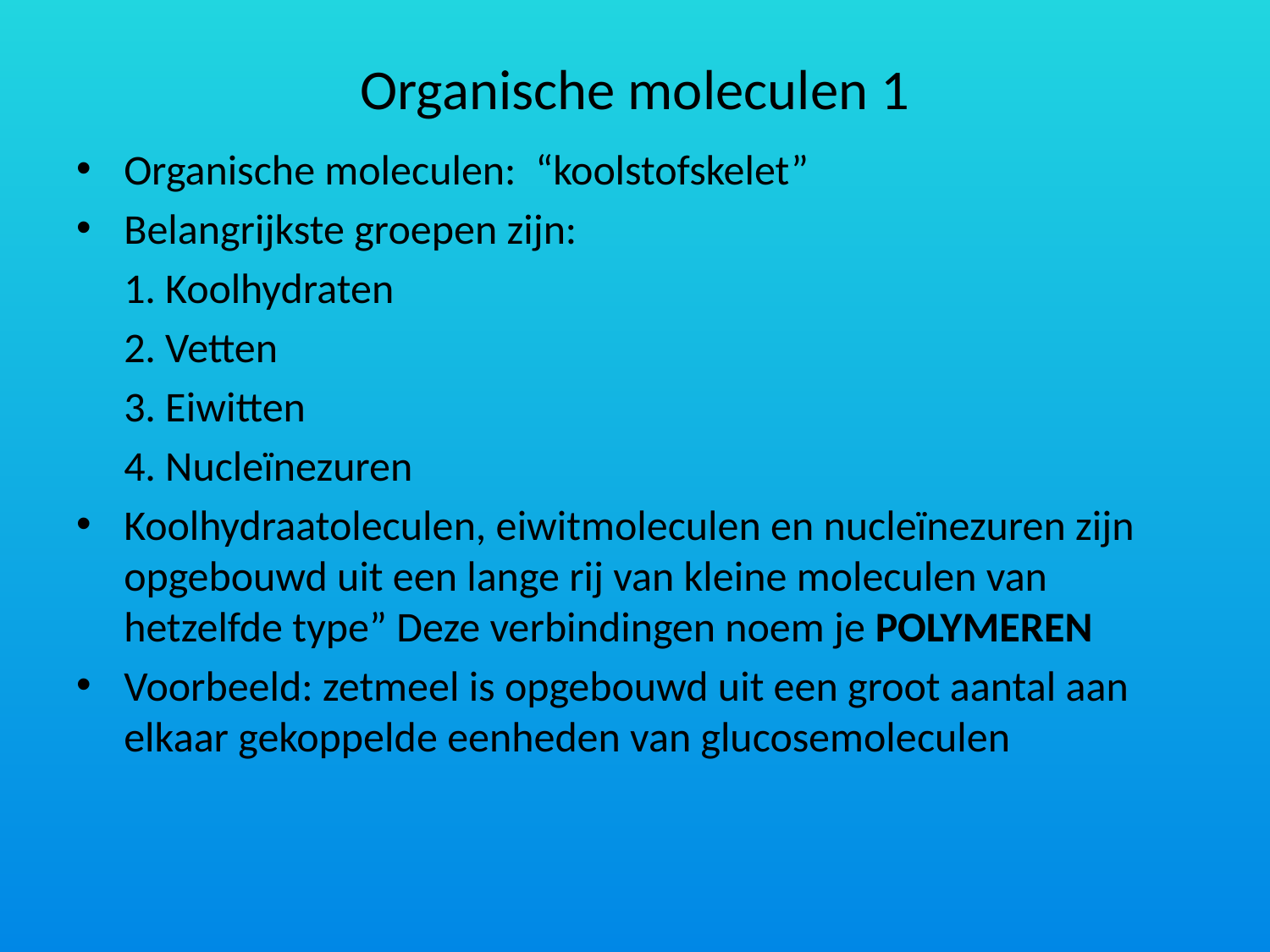

# Organische moleculen 1
Organische moleculen:  “koolstofskelet”
Belangrijkste groepen zijn:
	1. Koolhydraten
	2. Vetten
	3. Eiwitten
	4. Nucleïnezuren
Koolhydraatoleculen, eiwitmoleculen en nucleïnezuren zijn opgebouwd uit een lange rij van kleine moleculen van hetzelfde type” Deze verbindingen noem je POLYMEREN
Voorbeeld: zetmeel is opgebouwd uit een groot aantal aan elkaar gekoppelde eenheden van glucosemoleculen